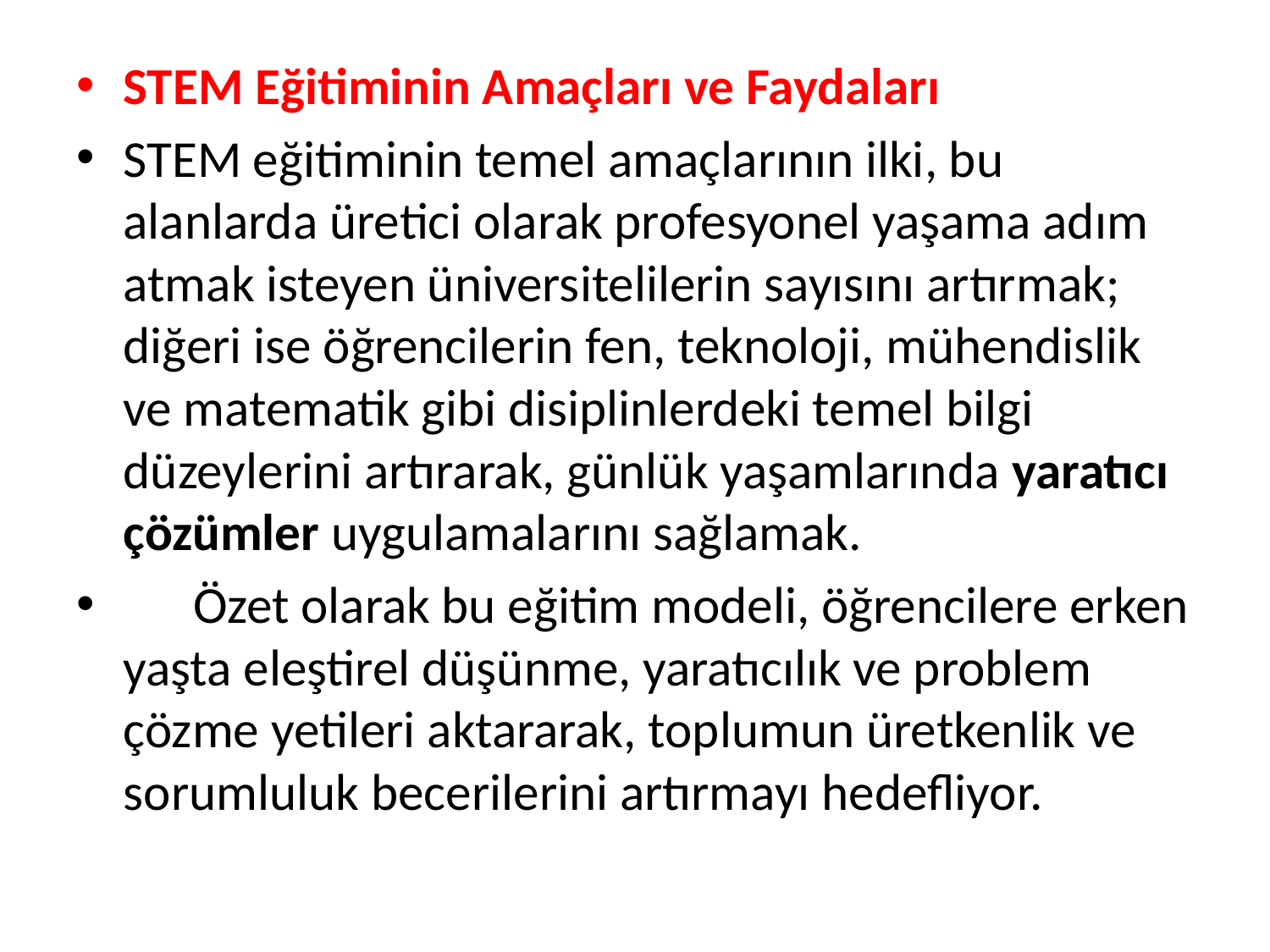

STEM Eğitiminin Amaçları ve Faydaları
STEM eğitiminin temel amaçlarının ilki, bu alanlarda üretici olarak profesyonel yaşama adım atmak isteyen üniversitelilerin sayısını artırmak; diğeri ise öğrencilerin fen, teknoloji, mühendislik ve matematik gibi disiplinlerdeki temel bilgi düzeylerini artırarak, günlük yaşamlarında yaratıcı çözümler uygulamalarını sağlamak.
      Özet olarak bu eğitim modeli, öğrencilere erken yaşta eleştirel düşünme, yaratıcılık ve problem çözme yetileri aktararak, toplumun üretkenlik ve sorumluluk becerilerini artırmayı hedefliyor.